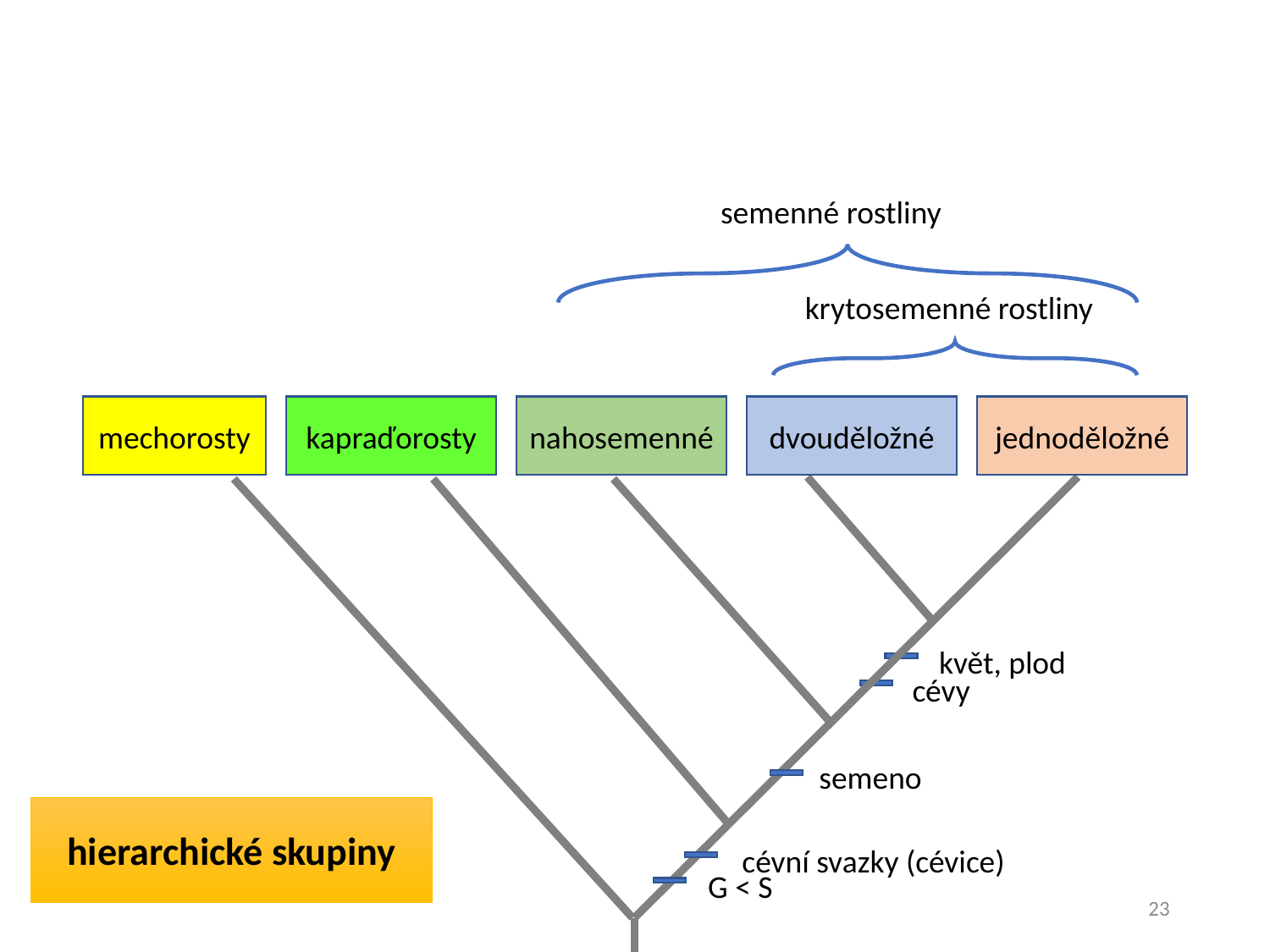

semenné rostliny
krytosemenné rostliny
mechorosty
kapraďorosty
nahosemenné
dvouděložné
jednoděložné
květ, plod

cévy

semeno

cévní svazky (cévice)

G < S

hierarchické skupiny
23